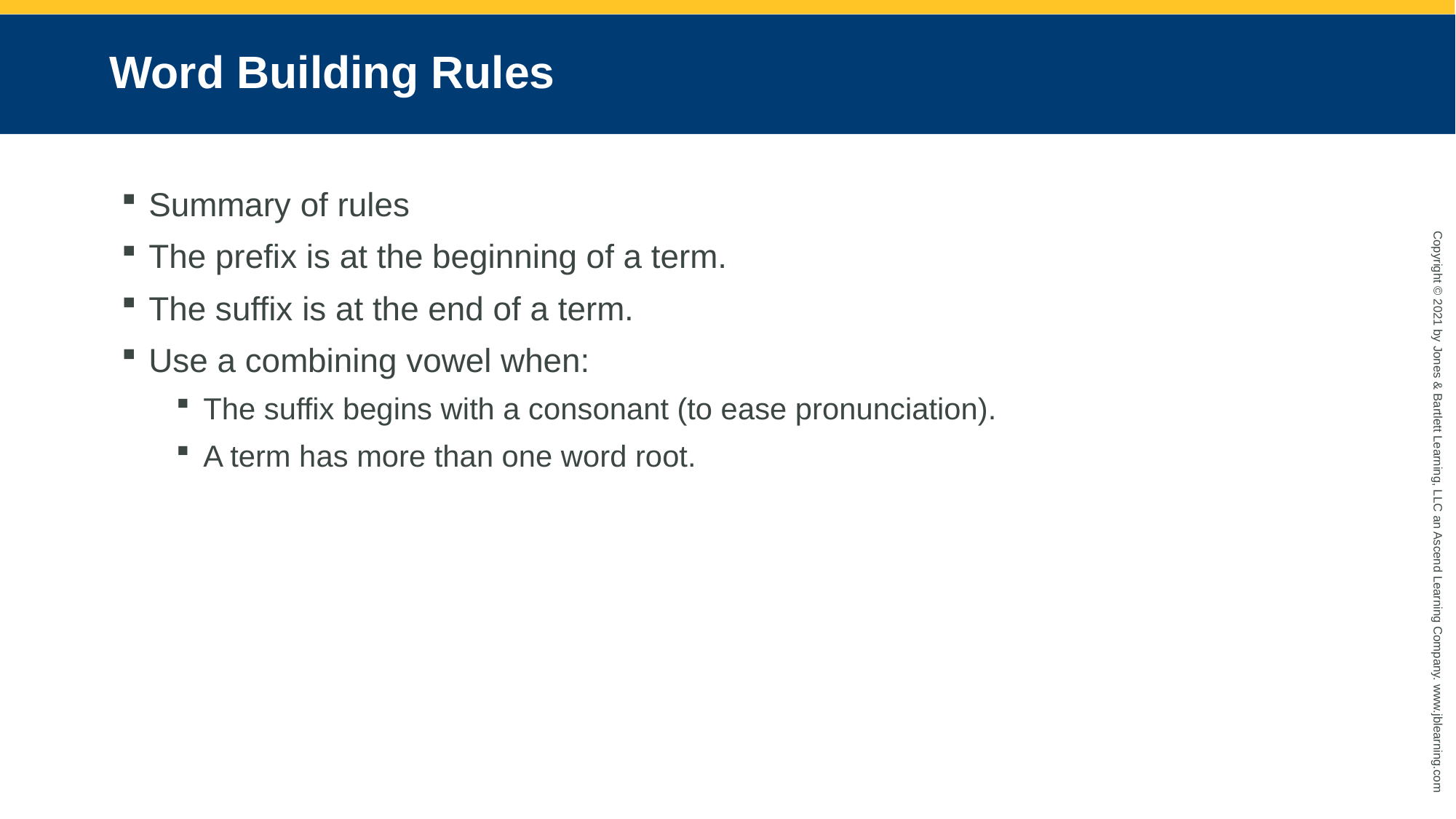

# Word Building Rules
Summary of rules
The prefix is at the beginning of a term.
The suffix is at the end of a term.
Use a combining vowel when:
The suffix begins with a consonant (to ease pronunciation).
A term has more than one word root.